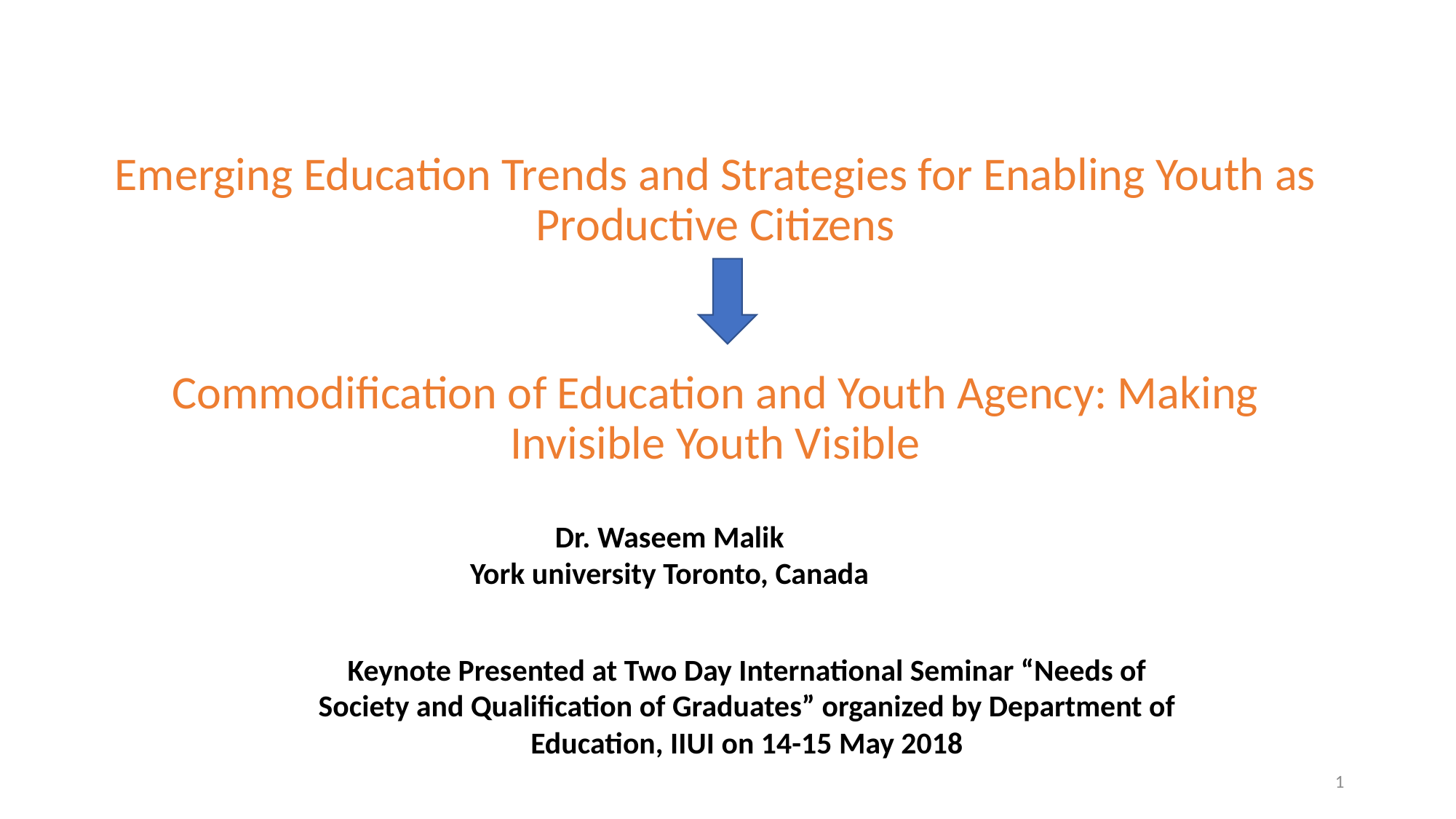

Emerging Education Trends and Strategies for Enabling Youth as Productive Citizens
Commodification of Education and Youth Agency: Making Invisible Youth Visible

Dr. Waseem Malik
York university Toronto, Canada
Keynote Presented at Two Day International Seminar “Needs of Society and Qualification of Graduates” organized by Department of Education, IIUI on 14-15 May 2018

1